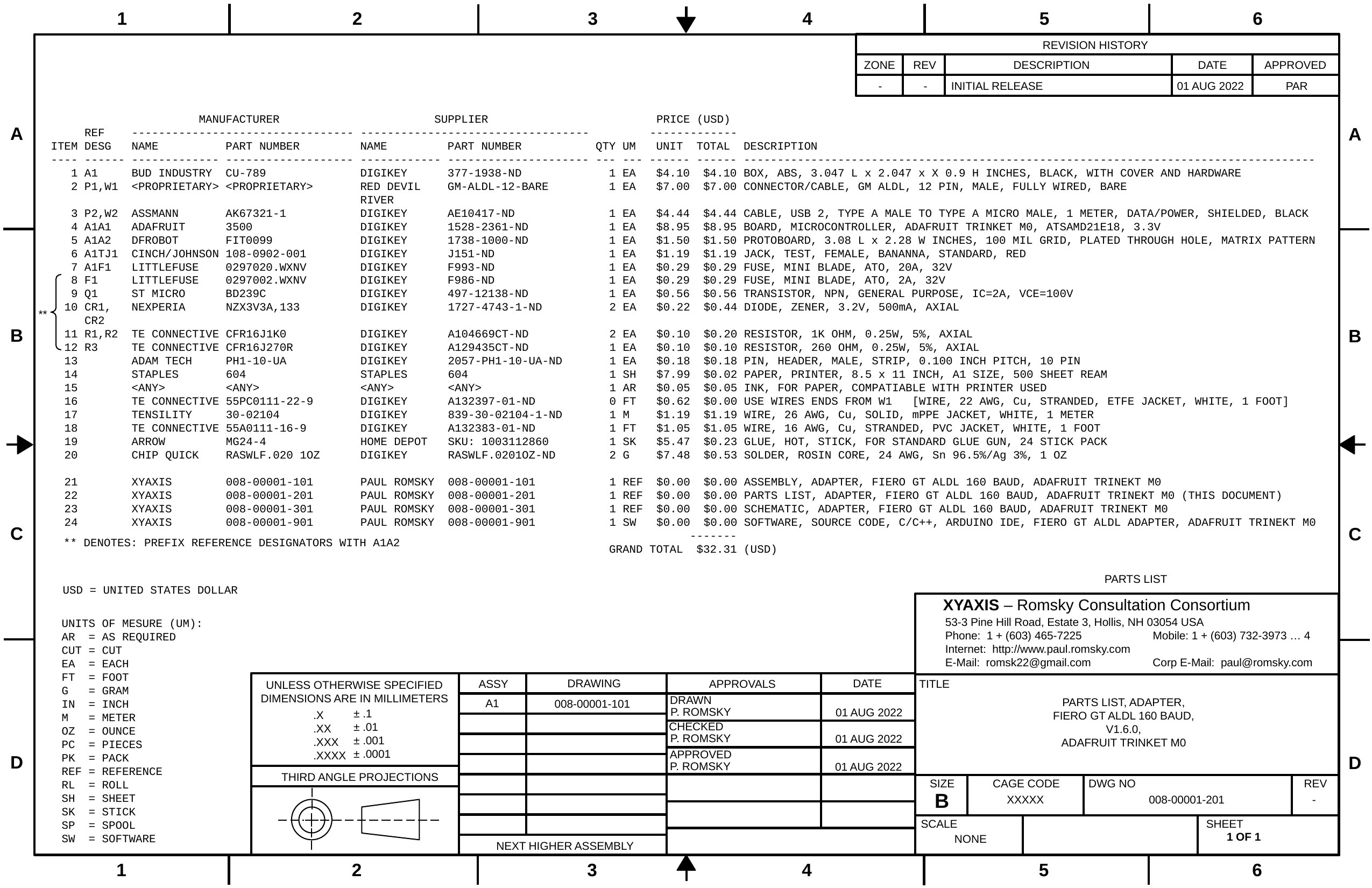

-
-
INITIAL RELEASE
01 AUG 2022
PAR
                      MANUFACTURER                       SUPPLIER                         PRICE (USD)
     REF    --------------------------------- ----------------------------------         -------------
ITEM DESG   NAME          PART NUMBER         NAME         PART NUMBER           QTY UM   UNIT  TOTAL  DESCRIPTION
---- ------ ------------- ------------------- ------------ --------------------- --- --- ------ ------ -------------------------------------------------------------------------------------
   1 A1     BUD INDUSTRY  CU-789              DIGIKEY      377-1938-ND             1 EA   $4.10  $4.10 BOX, ABS, 3.047 L x 2.047 x X 0.9 H INCHES, BLACK, WITH COVER AND HARDWARE
   2 P1,W1  <PROPRIETARY> <PROPRIETARY>       RED DEVIL    GM-ALDL-12-BARE         1 EA   $7.00  $7.00 CONNECTOR/CABLE, GM ALDL, 12 PIN, MALE, FULLY WIRED, BARE
                                              RIVER
   3 P2,W2  ASSMANN       AK67321-1           DIGIKEY      AE10417-ND              1 EA   $4.44  $4.44 CABLE, USB 2, TYPE A MALE TO TYPE A MICRO MALE, 1 METER, DATA/POWER, SHIELDED, BLACK
   4 A1A1   ADAFRUIT      3500                DIGIKEY      1528-2361-ND            1 EA   $8.95  $8.95 BOARD, MICROCONTROLLER, ADAFRUIT TRINKET M0, ATSAMD21E18, 3.3V
   5 A1A2   DFROBOT       FIT0099             DIGIKEY      1738-1000-ND            1 EA   $1.50  $1.50 PROTOBOARD, 3.08 L x 2.28 W INCHES, 100 MIL GRID, PLATED THROUGH HOLE, MATRIX PATTERN
   6 A1TJ1  CINCH/JOHNSON 108-0902-001        DIGIKEY      J151-ND                 1 EA   $1.19  $1.19 JACK, TEST, FEMALE, BANANNA, STANDARD, RED
   7 A1F1   LITTLEFUSE    0297020.WXNV        DIGIKEY      F993-ND                 1 EA   $0.29  $0.29 FUSE, MINI BLADE, ATO, 20A, 32V
   8 F1     LITTLEFUSE    0297002.WXNV        DIGIKEY      F986-ND                 1 EA   $0.29  $0.29 FUSE, MINI BLADE, ATO, 2A, 32V
   9 Q1     ST MICRO      BD239C              DIGIKEY      497-12138-ND            1 EA   $0.56  $0.56 TRANSISTOR, NPN, GENERAL PURPOSE, IC=2A, VCE=100V
  10 CR1,   NEXPERIA      NZX3V3A,133         DIGIKEY      1727-4743-1-ND          2 EA   $0.22  $0.44 DIODE, ZENER, 3.2V, 500mA, AXIAL
     CR2
  11 R1,R2  TE CONNECTIVE CFR16J1K0           DIGIKEY      A104669CT-ND            2 EA   $0.10  $0.20 RESISTOR, 1K OHM, 0.25W, 5%, AXIAL
  12 R3     TE CONNECTIVE CFR16J270R          DIGIKEY      A129435CT-ND            1 EA   $0.10  $0.10 RESISTOR, 260 OHM, 0.25W, 5%, AXIAL
  13        ADAM TECH     PH1-10-UA           DIGIKEY      2057-PH1-10-UA-ND       1 EA   $0.18  $0.18 PIN, HEADER, MALE, STRIP, 0.100 INCH PITCH, 10 PIN
  14        STAPLES       604                 STAPLES      604                     1 SH   $7.99  $0.02 PAPER, PRINTER, 8.5 x 11 INCH, A1 SIZE, 500 SHEET REAM
  15        <ANY>         <ANY>               <ANY>        <ANY>                   1 AR   $0.05  $0.05 INK, FOR PAPER, COMPATIABLE WITH PRINTER USED
  16        TE CONNECTIVE 55PC0111-22-9       DIGIKEY      A132397-01-ND           0 FT   $0.62  $0.00 USE WIRES ENDS FROM W1   [WIRE, 22 AWG, Cu, STRANDED, ETFE JACKET, WHITE, 1 FOOT]
  17        TENSILITY     30-02104            DIGIKEY      839-30-02104-1-ND       1 M    $1.19  $1.19 WIRE, 26 AWG, Cu, SOLID, mPPE JACKET, WHITE, 1 METER
  18        TE CONNECTIVE 55A0111-16-9        DIGIKEY      A132383-01-ND           1 FT   $1.05  $1.05 WIRE, 16 AWG, Cu, STRANDED, PVC JACKET, WHITE, 1 FOOT
  19        ARROW         MG24-4              HOME DEPOT   SKU: 1003112860         1 SK   $5.47  $0.23 GLUE, HOT, STICK, FOR STANDARD GLUE GUN, 24 STICK PACK
  20        CHIP QUICK    RASWLF.020 1OZ      DIGIKEY      RASWLF.0201OZ-ND        2 G    $7.48  $0.53 SOLDER, ROSIN CORE, 24 AWG, Sn 96.5%/Ag 3%, 1 OZ
  21        XYAXIS        008-00001-101       PAUL ROMSKY  008-00001-101           1 REF  $0.00  $0.00 ASSEMBLY, ADAPTER, FIERO GT ALDL 160 BAUD, ADAFRUIT TRINEKT M0
  22        XYAXIS        008-00001-201       PAUL ROMSKY  008-00001-201           1 REF  $0.00  $0.00 PARTS LIST, ADAPTER, FIERO GT ALDL 160 BAUD, ADAFRUIT TRINEKT M0 (THIS DOCUMENT)
  23        XYAXIS        008-00001-301       PAUL ROMSKY  008-00001-301           1 REF  $0.00  $0.00 SCHEMATIC, ADAPTER, FIERO GT ALDL 160 BAUD, ADAFRUIT TRINEKT M0
  24        XYAXIS        008-00001-901       PAUL ROMSKY  008-00001-901           1 SW   $0.00  $0.00 SOFTWARE, SOURCE CODE, C/C++, ARDUINO IDE, FIERO GT ALDL ADAPTER, ADAFRUIT TRINEKT M0
                                                                                               -------
                                                                                   GRAND TOTAL  $32.31 (USD)

**
** DENOTES: PREFIX REFERENCE DESIGNATORS WITH A1A2
PARTS LIST
USD = UNITED STATES DOLLAR

UNITS OF MESURE (UM):
AR  = AS REQUIRED
CUT = CUT
EA  = EACH
FT  = FOOT
G   = GRAM
IN  = INCH
M   = METER
OZ  = OUNCE
PC  = PIECES
PK  = PACK
REF = REFERENCE
RL  = ROLL
SH  = SHEET
SK  = STICK
SP  = SPOOL
SW  = SOFTWARE
PARTS LIST, ADAPTER,
FIERO GT ALDL 160 BAUD,
V1.6.0,
ADAFRUIT TRINKET M0
A1
008-00001-101
P. ROMSKY
01 AUG 2022
P. ROMSKY
01 AUG 2022
P. ROMSKY
01 AUG 2022
XXXXX
008-00001-201
-
NONE